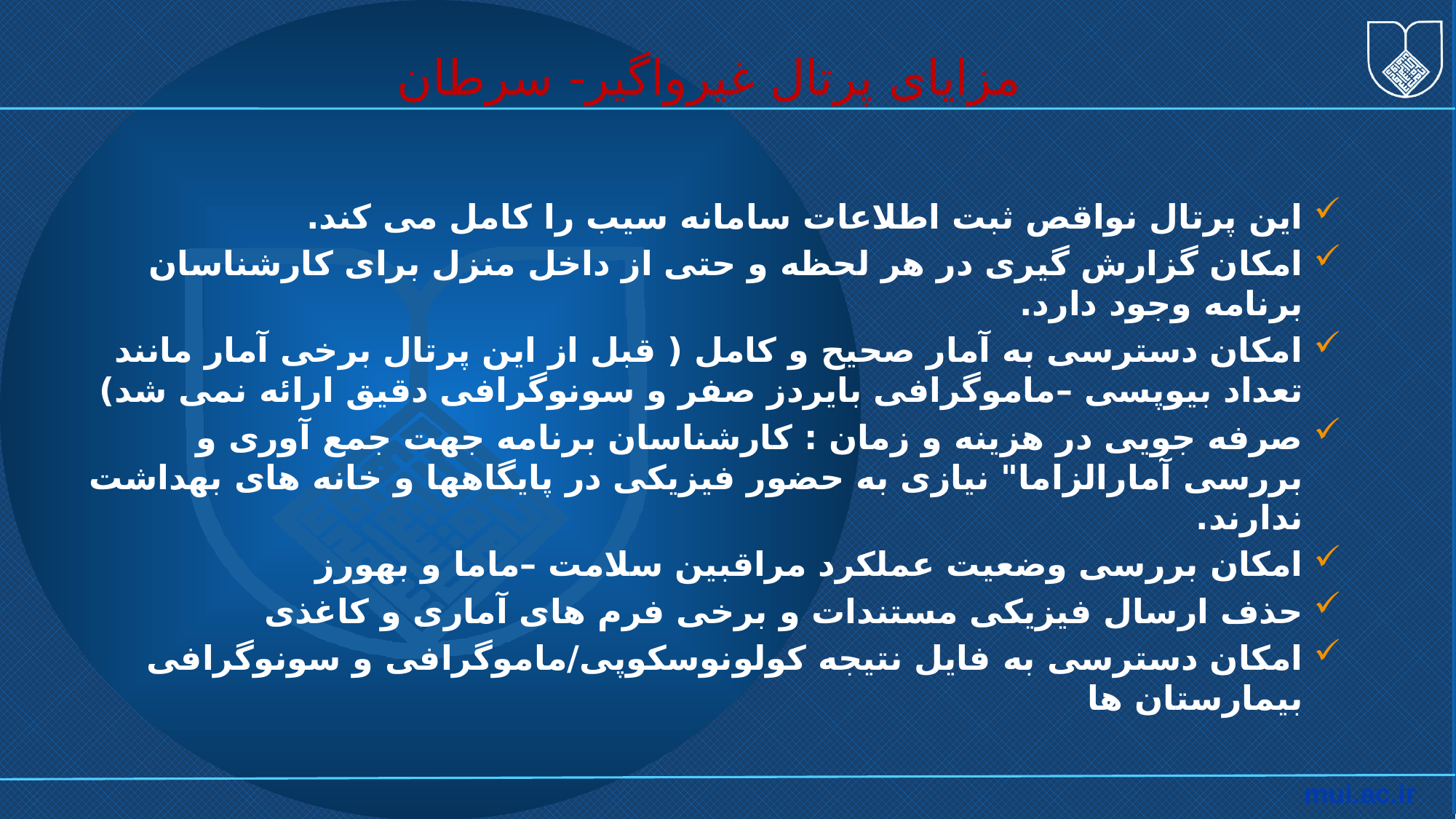

# مزایای پرتال غیرواگیر- سرطان
این پرتال نواقص ثبت اطلاعات سامانه سیب را کامل می کند.
امکان گزارش گیری در هر لحظه و حتی از داخل منزل برای کارشناسان برنامه وجود دارد.
امکان دسترسی به آمار صحیح و کامل ( قبل از این پرتال برخی آمار مانند تعداد بیوپسی –ماموگرافی بایردز صفر و سونوگرافی دقیق ارائه نمی شد)
صرفه جویی در هزینه و زمان : کارشناسان برنامه جهت جمع آوری و بررسی آمارالزاما" نیازی به حضور فیزیکی در پایگاهها و خانه های بهداشت ندارند.
امکان بررسی وضعیت عملکرد مراقبین سلامت –ماما و بهورز
حذف ارسال فیزیکی مستندات و برخی فرم های آماری و کاغذی
امکان دسترسی به فایل نتیجه کولونوسکوپی/ماموگرافی و سونوگرافی بیمارستان ها